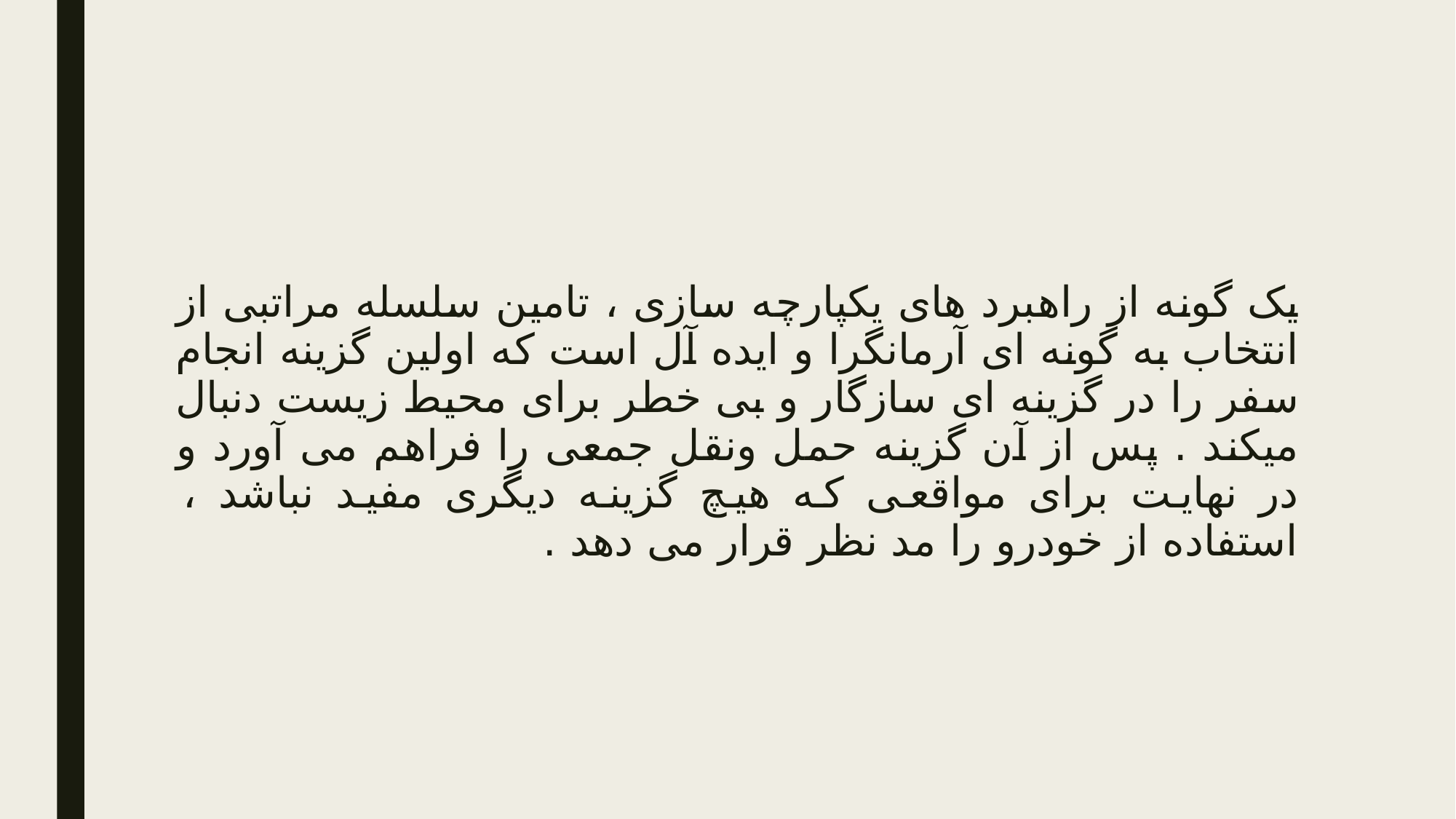

یک گونه از راهبرد های یکپارچه سازی ، تامین سلسله مراتبی از انتخاب به گونه ای آرمانگرا و ایده آل است که اولین گزینه انجام سفر را در گزینه ای سازگار و بی خطر برای محیط زیست دنبال میکند . پس از آن گزینه حمل ونقل جمعی را فراهم می آورد و در نهایت برای مواقعی که هیچ گزینه دیگری مفید نباشد ، استفاده از خودرو را مد نظر قرار می دهد .